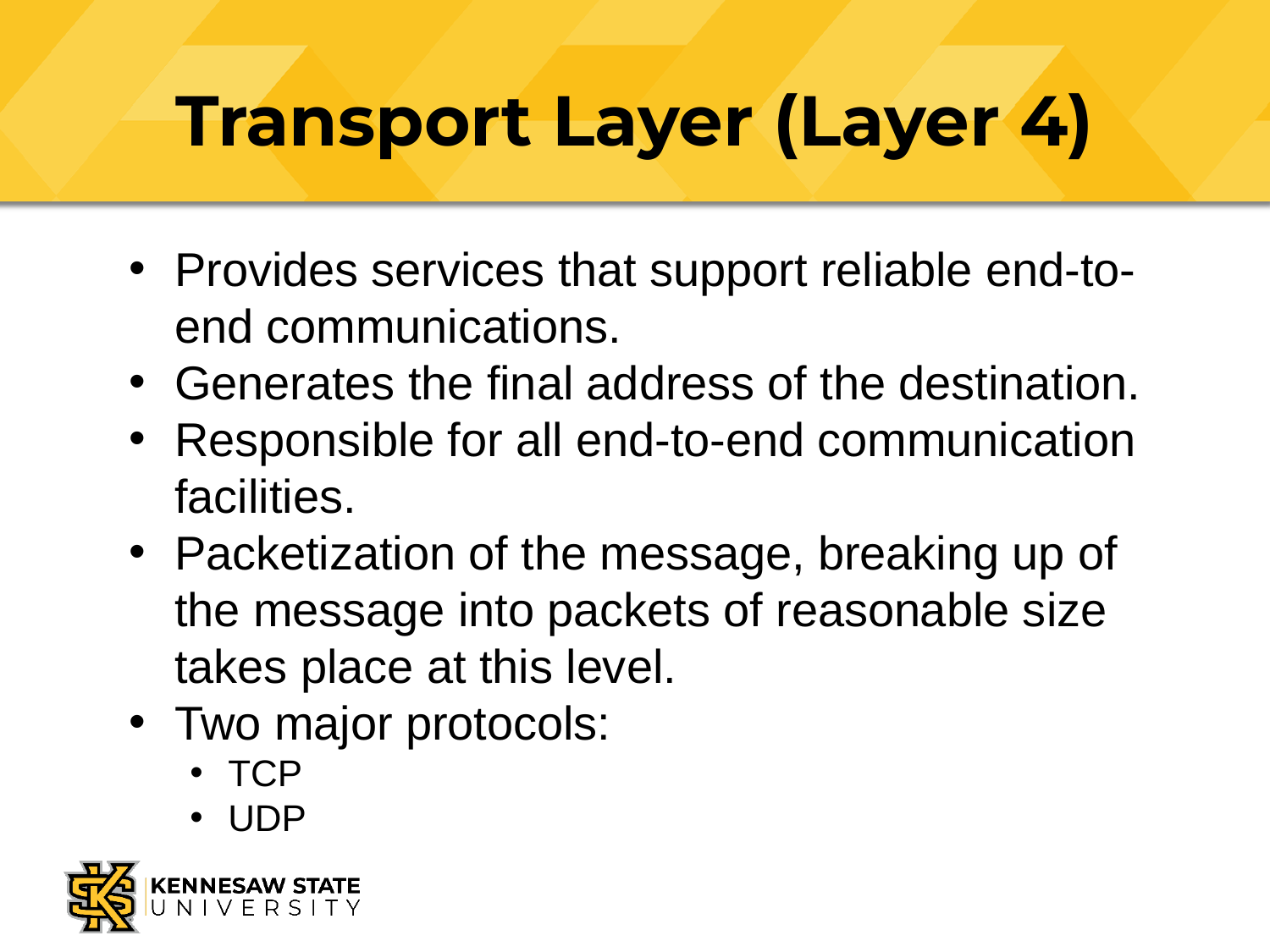

# Transport Layer (Layer 4)
Provides services that support reliable end-to-end communications.
Generates the final address of the destination.
Responsible for all end-to-end communication facilities.
Packetization of the message, breaking up of the message into packets of reasonable size takes place at this level.
Two major protocols:
TCP
UDP